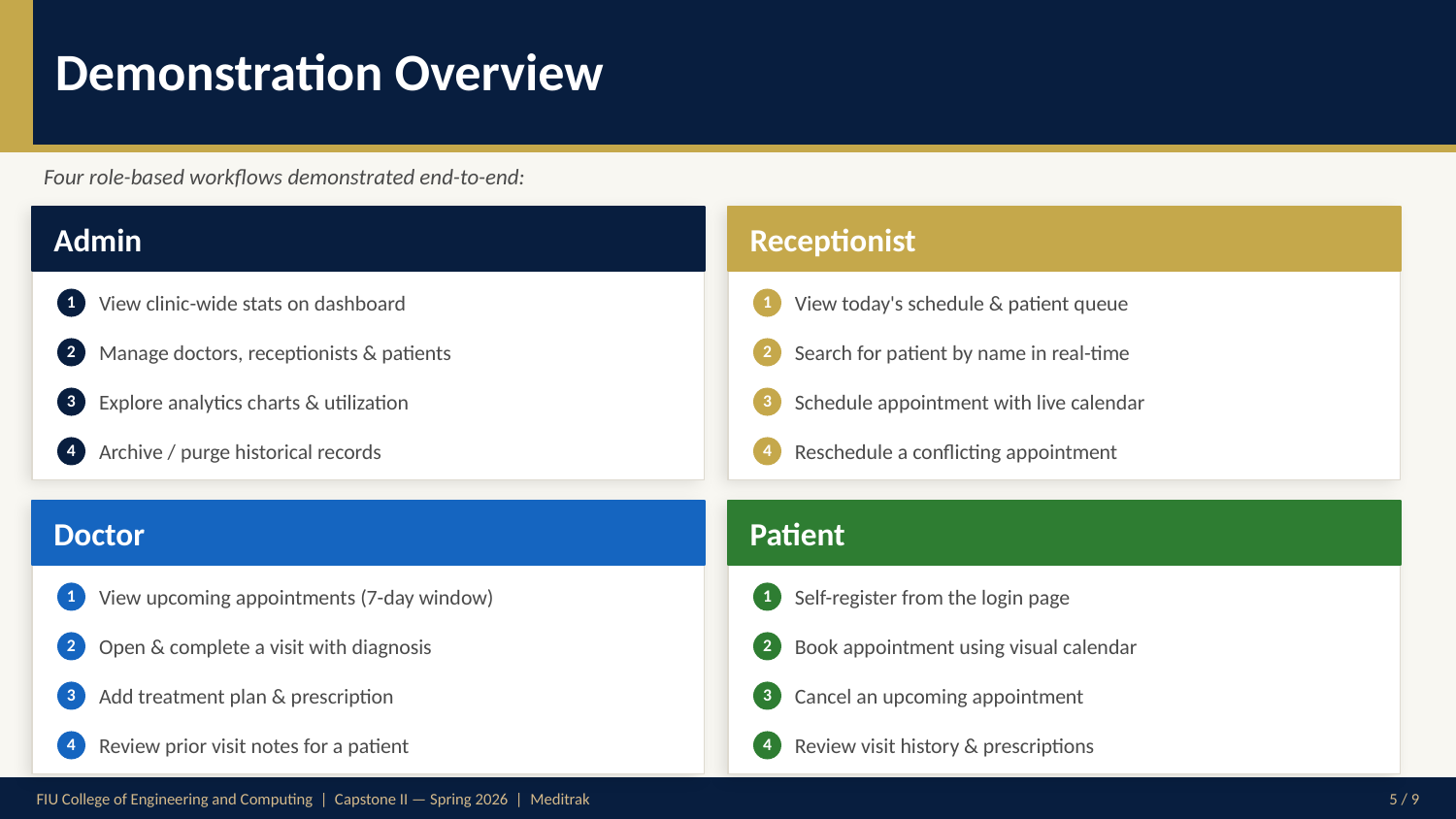

Demonstration Overview

Four role-based workflows demonstrated end-to-end:

Admin

Receptionist
View clinic-wide stats on dashboard
View today's schedule & patient queue
1
1

Manage doctors, receptionists & patients
Search for patient by name in real-time
2
2

Explore analytics charts & utilization
Schedule appointment with live calendar
3
3

Archive / purge historical records
Reschedule a conflicting appointment
4
4

Doctor

Patient
View upcoming appointments (7-day window)
Self-register from the login page
1
1

Open & complete a visit with diagnosis
Book appointment using visual calendar
2
2

Add treatment plan & prescription
Cancel an upcoming appointment
3
3

Review prior visit notes for a patient
Review visit history & prescriptions
4
4

FIU College of Engineering and Computing  |  Capstone II — Spring 2026  |  Meditrak
5 / 9